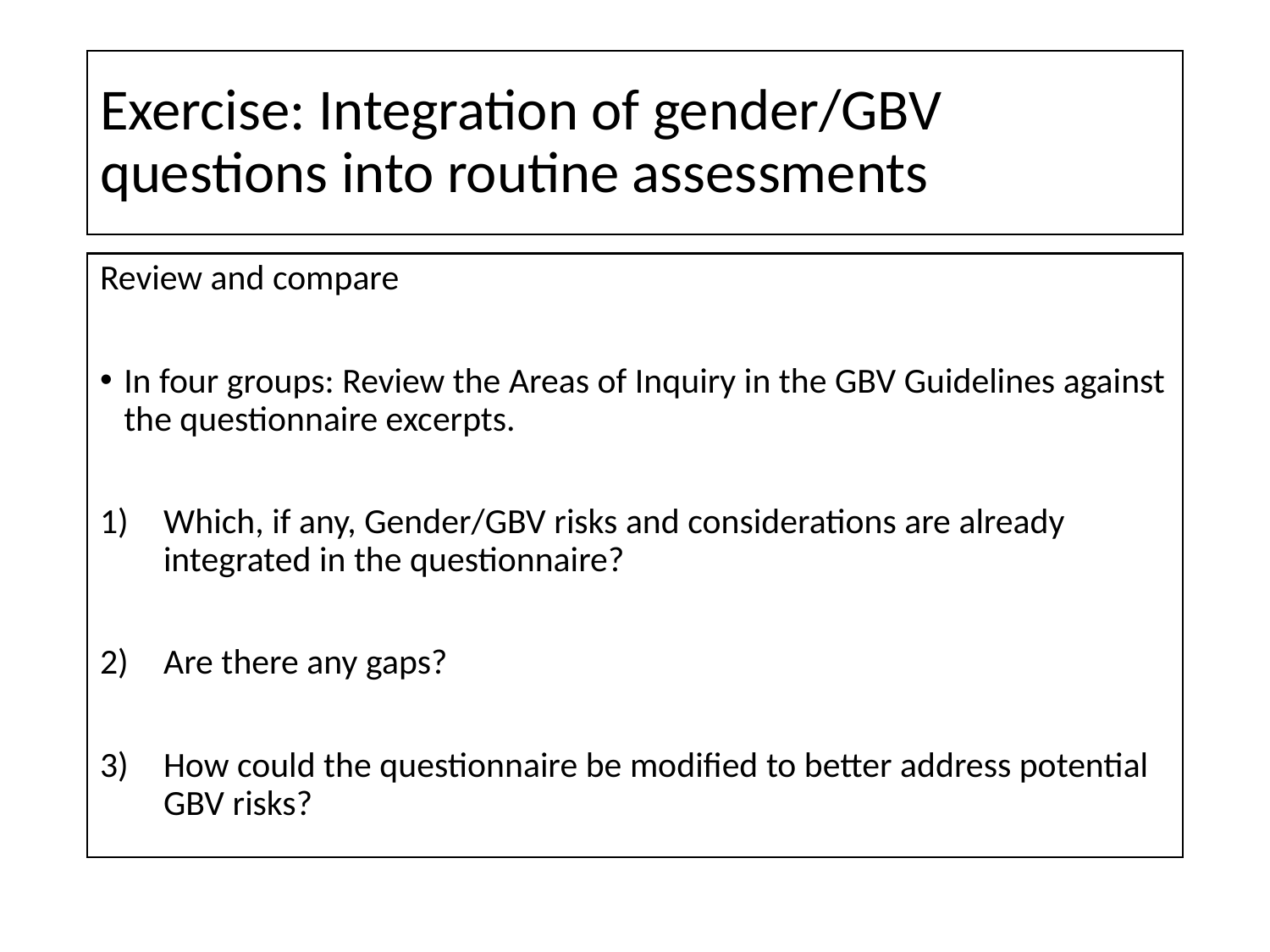

# Exercise: Integration of gender/GBV questions into routine assessments
Review and compare

In four groups: Review the Areas of Inquiry in the GBV Guidelines against the questionnaire excerpts.

Which, if any, Gender/GBV risks and considerations are already integrated in the questionnaire?

Are there any gaps?

How could the questionnaire be modified to better address potential GBV risks?